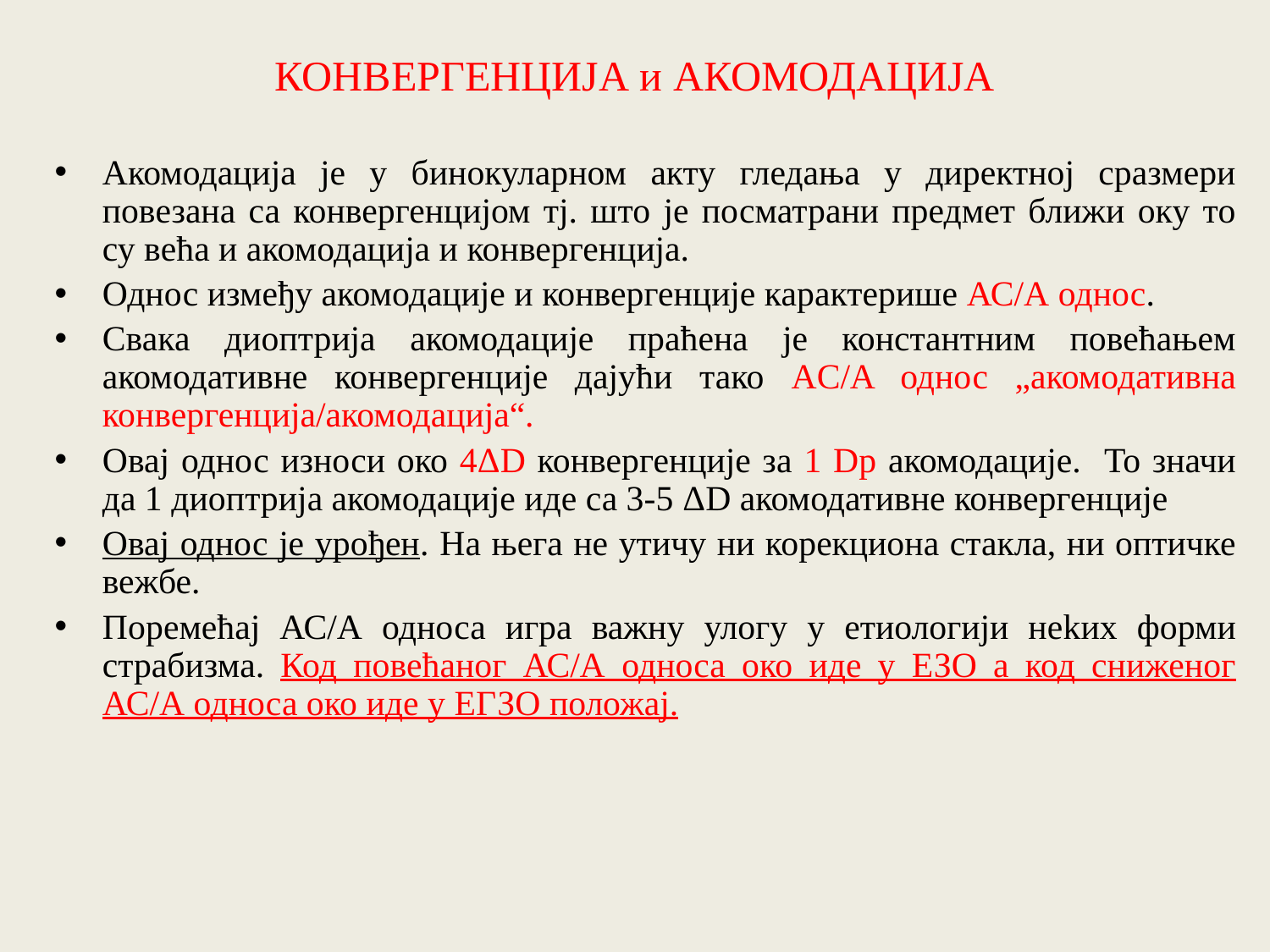

# КОНВЕРГЕНЦИЈА и АКОМОДАЦИЈА
Акомодација је у бинокуларном акту гледања у директној сразмери повезана са конвергенцијом тј. што је посматрани предмет ближи оку то су већа и акомодација и конвергенција.
Однос између акомодације и конвергенције карактерише АС/А однос.
Свака диоптрија акомодације праћена је константним повећањем акомодативне конвергенције дајући тако AC/A однос „акомодативна конвергенција/акомодација“.
Овај однос износи око 4ΔD конвергенције за 1 Dp акомодације.  То значи да 1 диоптрија акомодације иде са 3-5 ΔD акомодативне конвергенције
Овај однос је урођен. На њега не утичу ни корекциона стакла, ни оптичке вежбе.
Поремећај АС/А односа игра важну улогу у етиологији неkих форми страбизма. Код повећаног АС/А односа око иде у ЕЗО а код сниженог АС/А односа око иде у ЕГЗО положај.